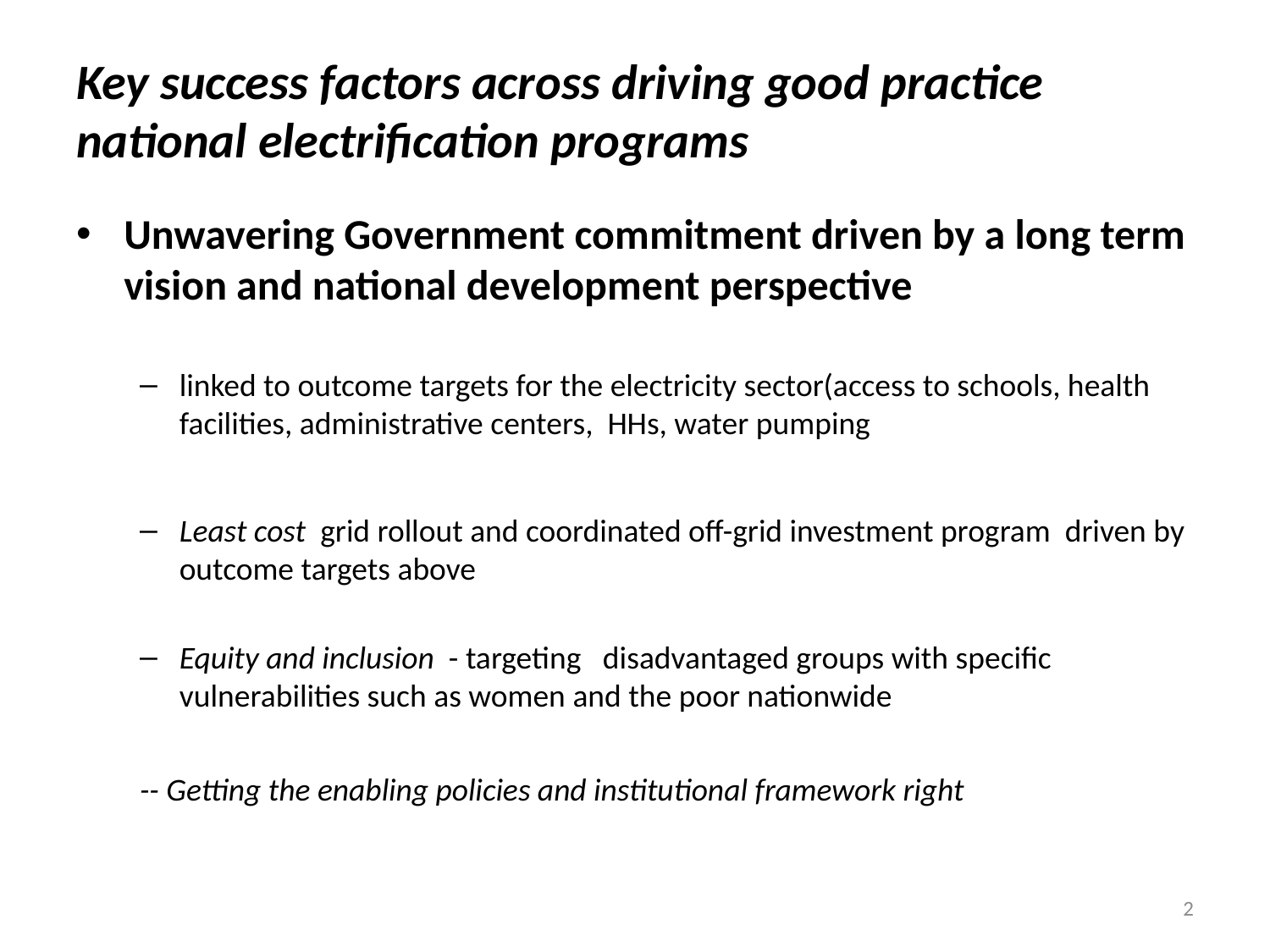

# Key success factors across driving good practice national electrification programs
Unwavering Government commitment driven by a long term vision and national development perspective

linked to outcome targets for the electricity sector(access to schools, health facilities, administrative centers,  HHs, water pumping

Least cost  grid rollout and coordinated off-grid investment program  driven by outcome targets above

Equity and inclusion  - targeting   disadvantaged groups with specific vulnerabilities such as women and the poor nationwide

-- Getting the enabling policies and institutional framework right

2